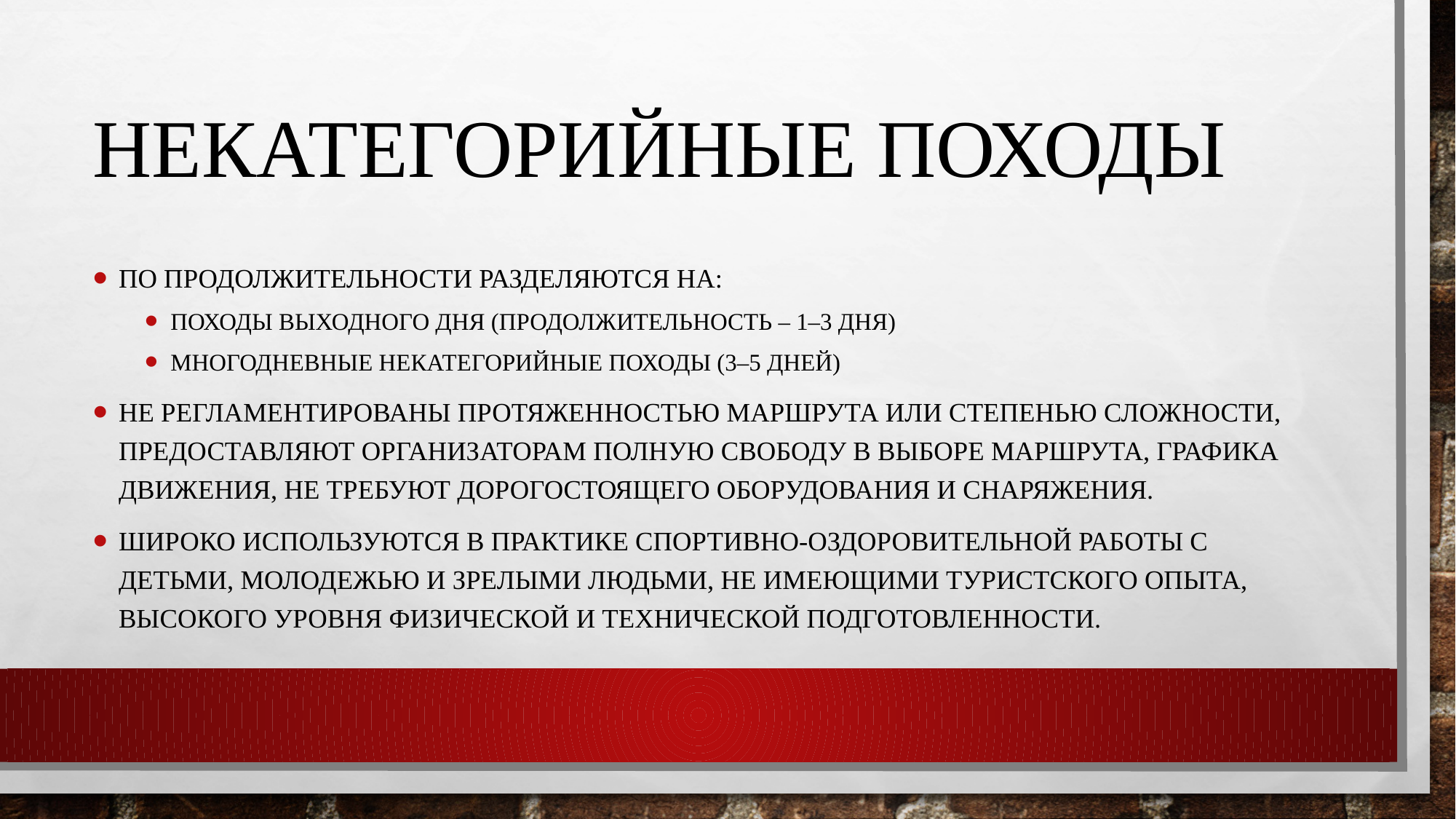

# Некатегорийные походы
По продолжительности разделяются на:
походы выходного дня (продолжительность – 1–3 дня)
многодневные некатегорийные походы (3–5 дней)
Не регламентированы протяженностью маршрута или степенью сложности, предоставляют организаторам полную свободу в выборе маршрута, графика движения, не требуют дорогостоящего оборудования и снаряжения.
Широко используются в практике спортивно-оздоровительной работы с детьми, молодежью и зрелыми людьми, не имеющими туристского опыта, высокого уровня физической и технической подготовленности.